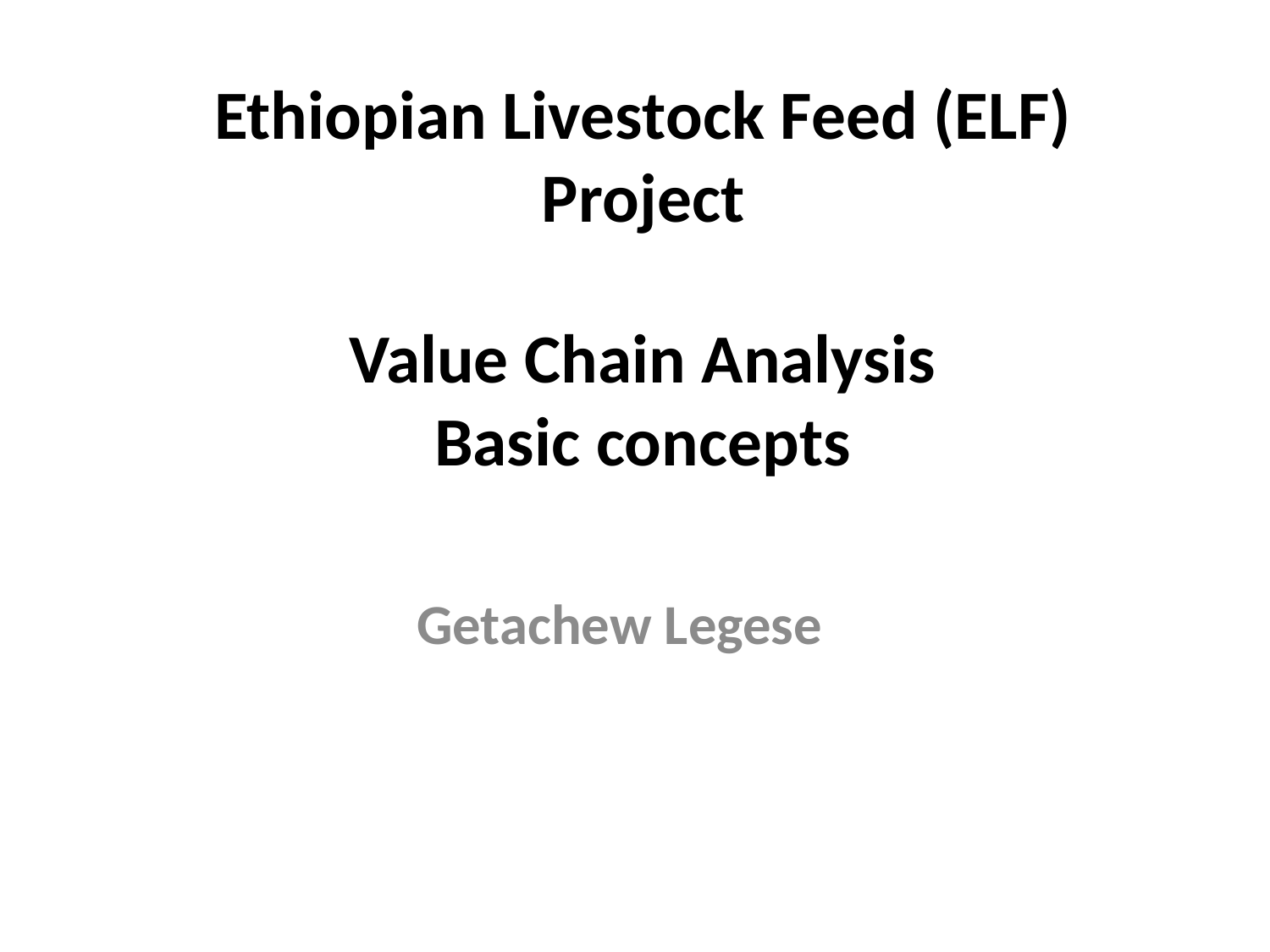

Ethiopian Livestock Feed (ELF) Project
# Value Chain Analysis Basic concepts
Getachew Legese